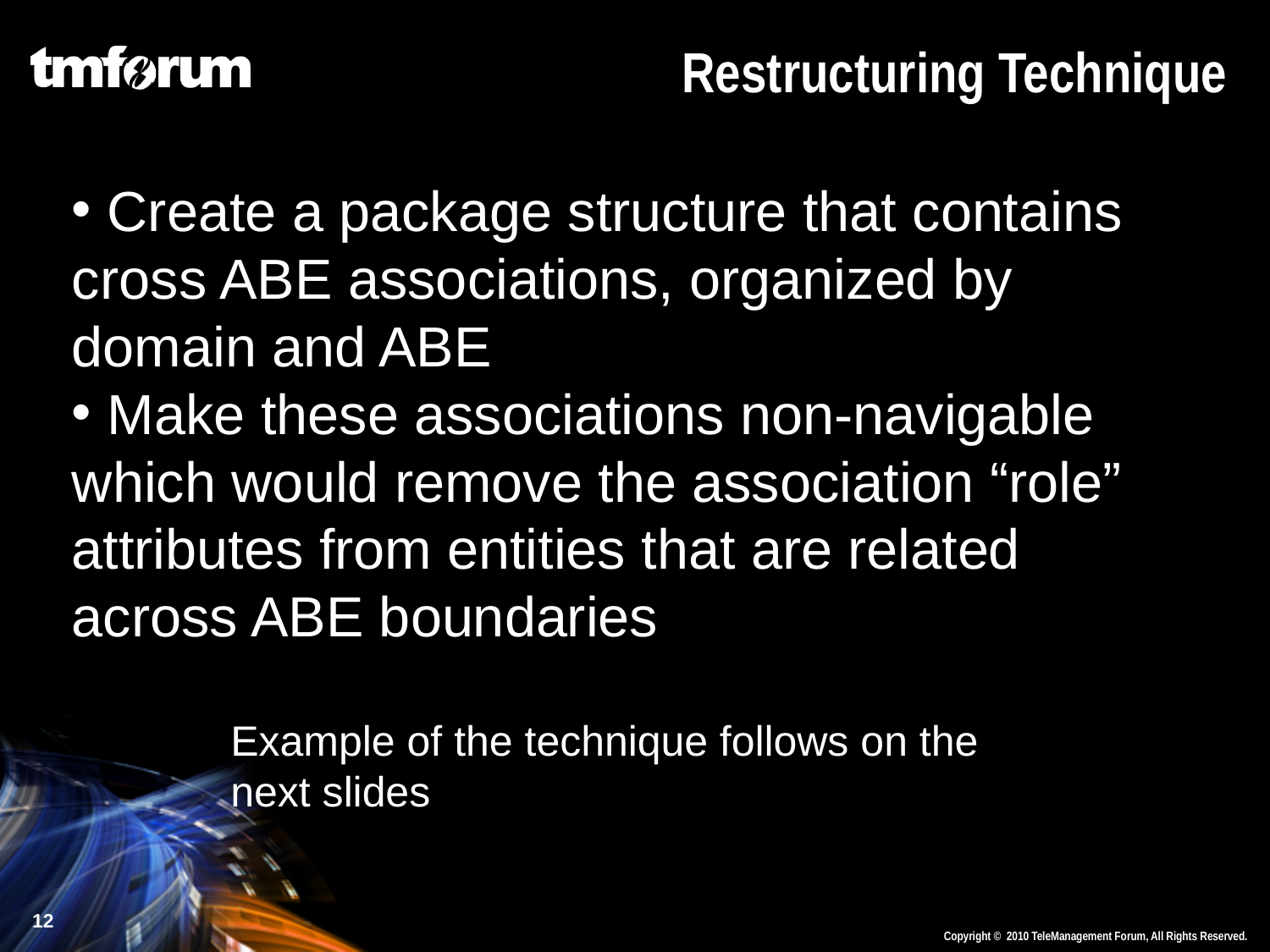

# Restructuring Technique
 Create a package structure that contains cross ABE associations, organized by domain and ABE
 Make these associations non-navigable which would remove the association “role” attributes from entities that are related across ABE boundaries

Example of the technique follows on the next slides